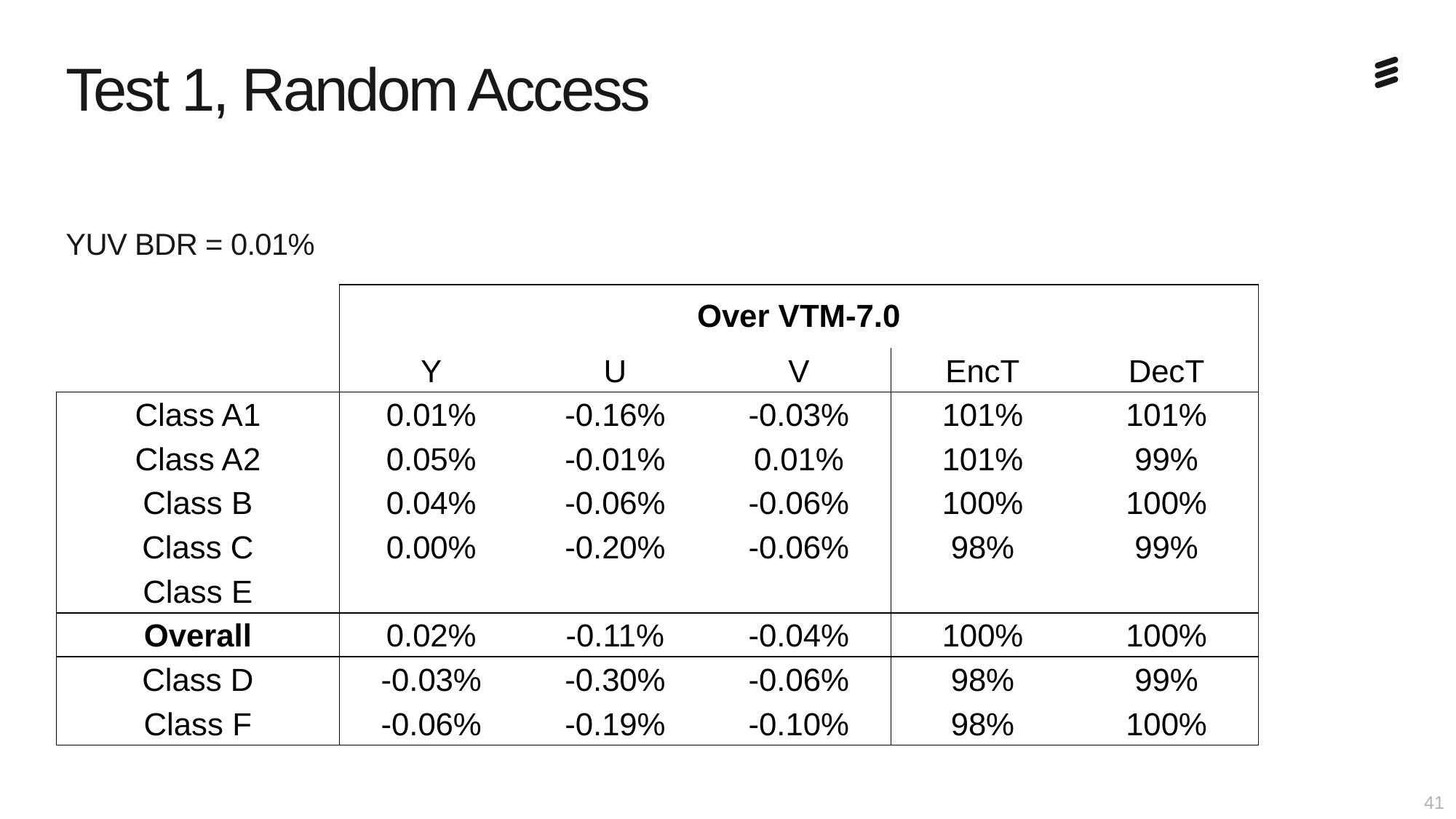

# Test 1, Random Access
YUV BDR = 0.01%
|  | Over VTM-7.0 |  |  |  |  |
| --- | --- | --- | --- | --- | --- |
|  | Y | U | V | EncT | DecT |
| Class A1 | 0.01% | -0.16% | -0.03% | 101% | 101% |
| Class A2 | 0.05% | -0.01% | 0.01% | 101% | 99% |
| Class B | 0.04% | -0.06% | -0.06% | 100% | 100% |
| Class C | 0.00% | -0.20% | -0.06% | 98% | 99% |
| Class E |  |  |  |  |  |
| Overall | 0.02% | -0.11% | -0.04% | 100% | 100% |
| Class D | -0.03% | -0.30% | -0.06% | 98% | 99% |
| Class F | -0.06% | -0.19% | -0.10% | 98% | 100% |
41